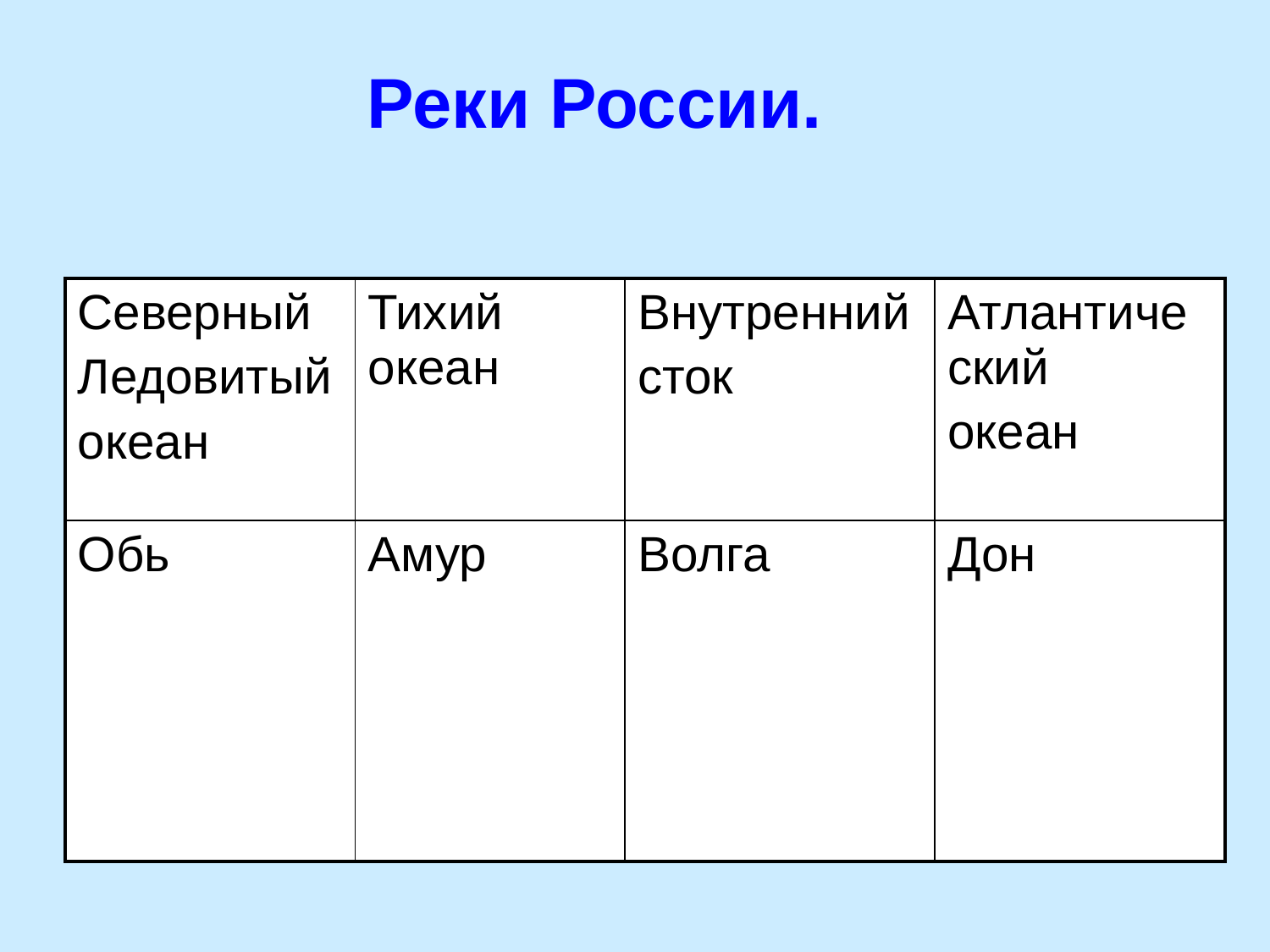

Реки России.
| Северный Ледовитый океан | Тихий океан | Внутренний сток | Атлантический океан |
| --- | --- | --- | --- |
| Обь | Амур | Волга | Дон |